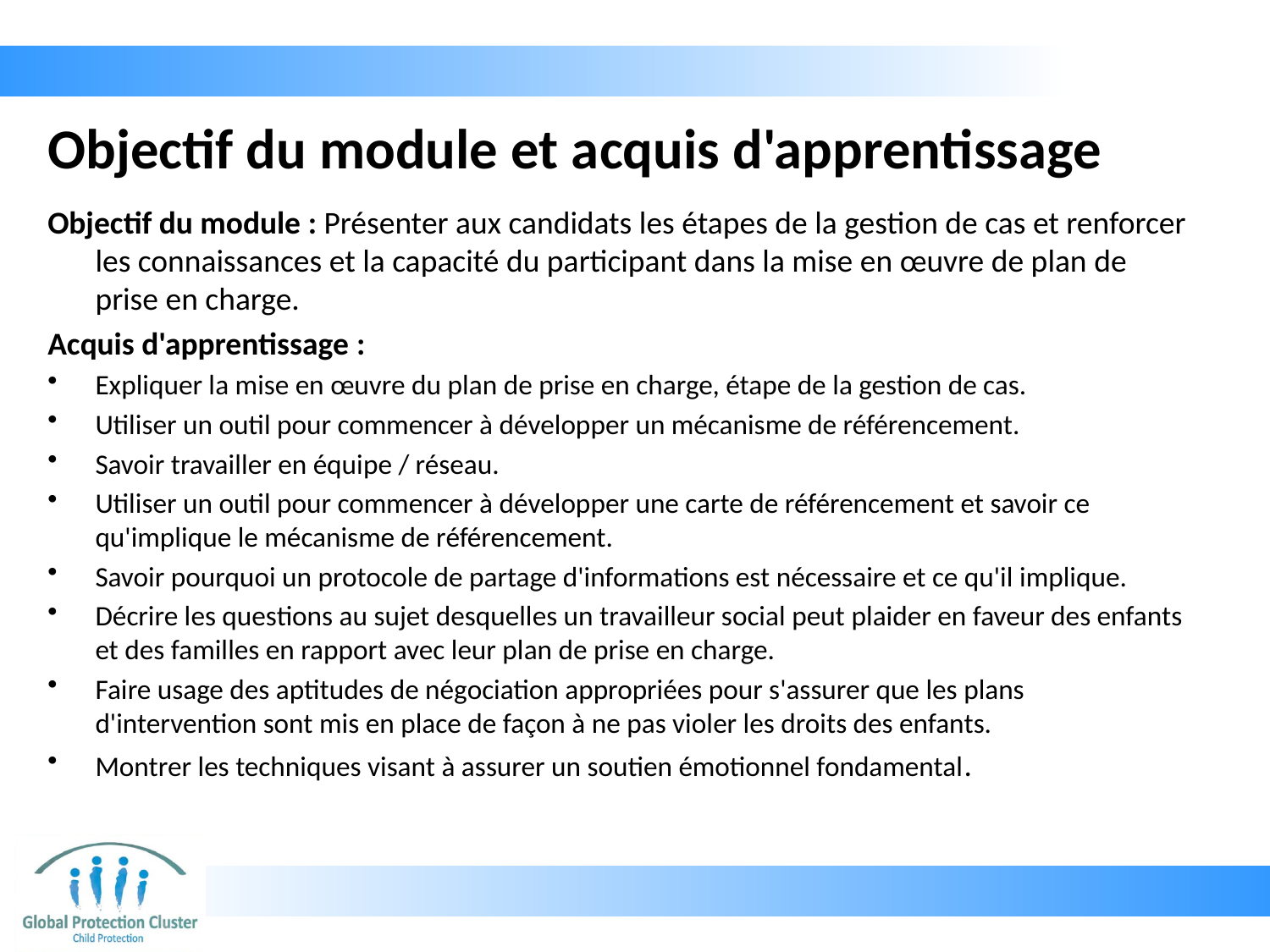

# Objectif du module et acquis d'apprentissage
Objectif du module : Présenter aux candidats les étapes de la gestion de cas et renforcer les connaissances et la capacité du participant dans la mise en œuvre de plan de prise en charge.
Acquis d'apprentissage :
Expliquer la mise en œuvre du plan de prise en charge, étape de la gestion de cas.
Utiliser un outil pour commencer à développer un mécanisme de référencement.
Savoir travailler en équipe / réseau.
Utiliser un outil pour commencer à développer une carte de référencement et savoir ce qu'implique le mécanisme de référencement.
Savoir pourquoi un protocole de partage d'informations est nécessaire et ce qu'il implique.
Décrire les questions au sujet desquelles un travailleur social peut plaider en faveur des enfants et des familles en rapport avec leur plan de prise en charge.
Faire usage des aptitudes de négociation appropriées pour s'assurer que les plans d'intervention sont mis en place de façon à ne pas violer les droits des enfants.
Montrer les techniques visant à assurer un soutien émotionnel fondamental.